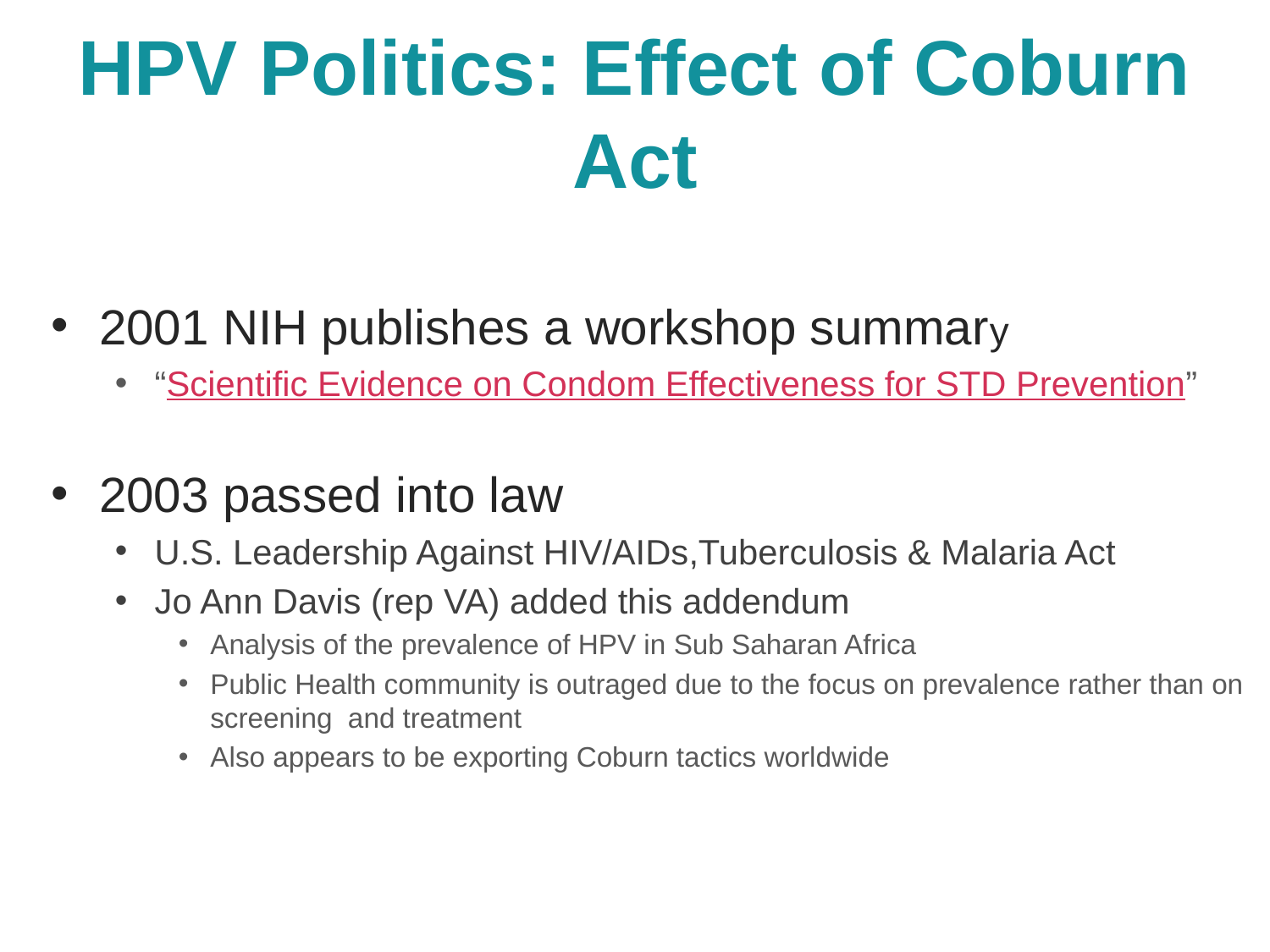

# HPV Politics: Effect of Coburn Act
2001 NIH publishes a workshop summary
“Scientific Evidence on Condom Effectiveness for STD Prevention”

2003 passed into law
U.S. Leadership Against HIV/AIDs,Tuberculosis & Malaria Act
Jo Ann Davis (rep VA) added this addendum
Analysis of the prevalence of HPV in Sub Saharan Africa
Public Health community is outraged due to the focus on prevalence rather than on screening  and treatment
Also appears to be exporting Coburn tactics worldwide